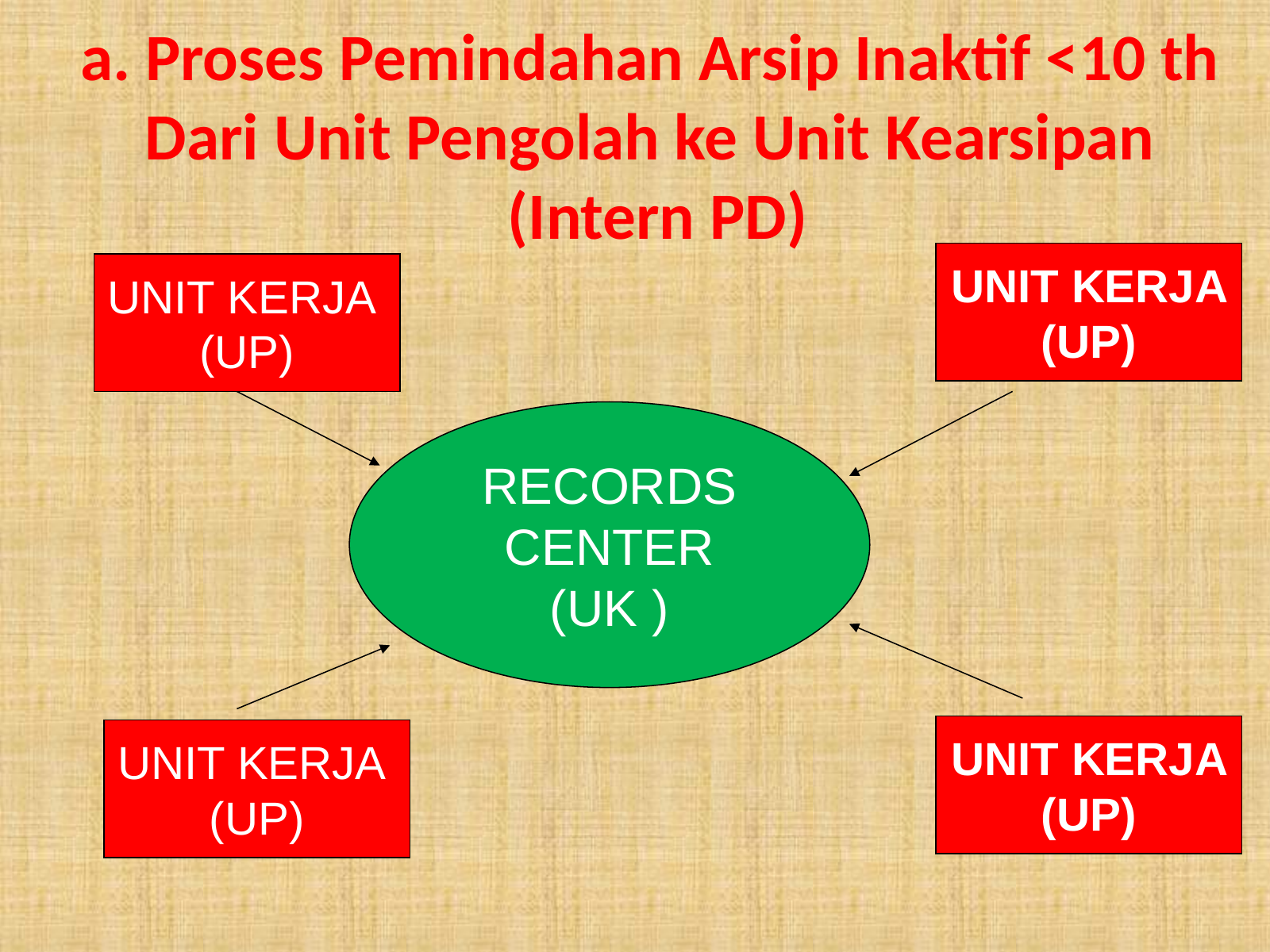

# a. Proses Pemindahan Arsip Inaktif <10 th Dari Unit Pengolah ke Unit Kearsipan (Intern PD)
UNIT KERJA
(UP)
UNIT KERJA
(UP)

RECORDS CENTER
(UK )
UNIT KERJA
(UP)
UNIT KERJA
(UP)